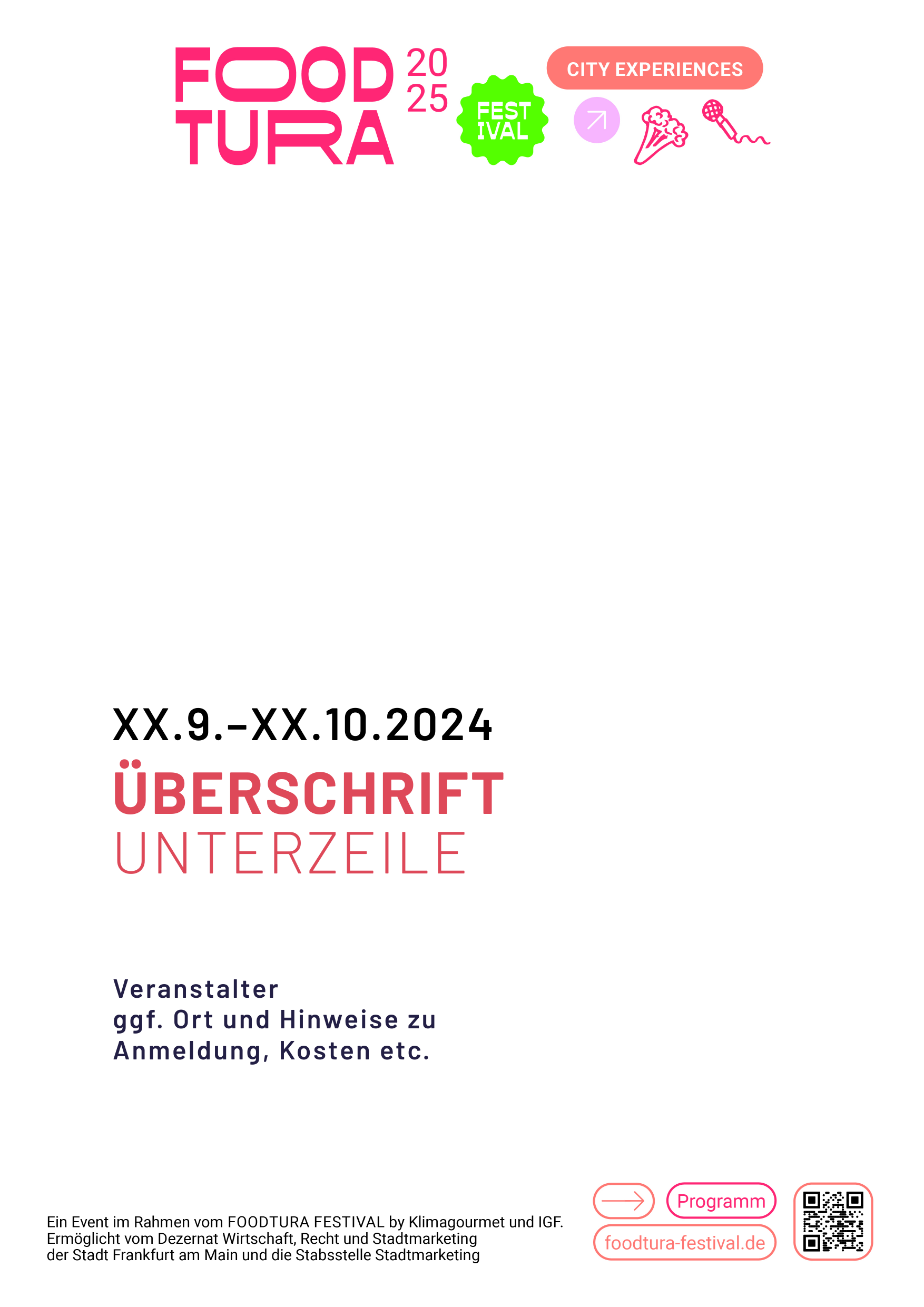

XX.9.–XX.10.2024
Überschrift
Unterzeile
Veranstalter
ggf. Ort und Hinweise zu
Anmeldung, Kosten etc.